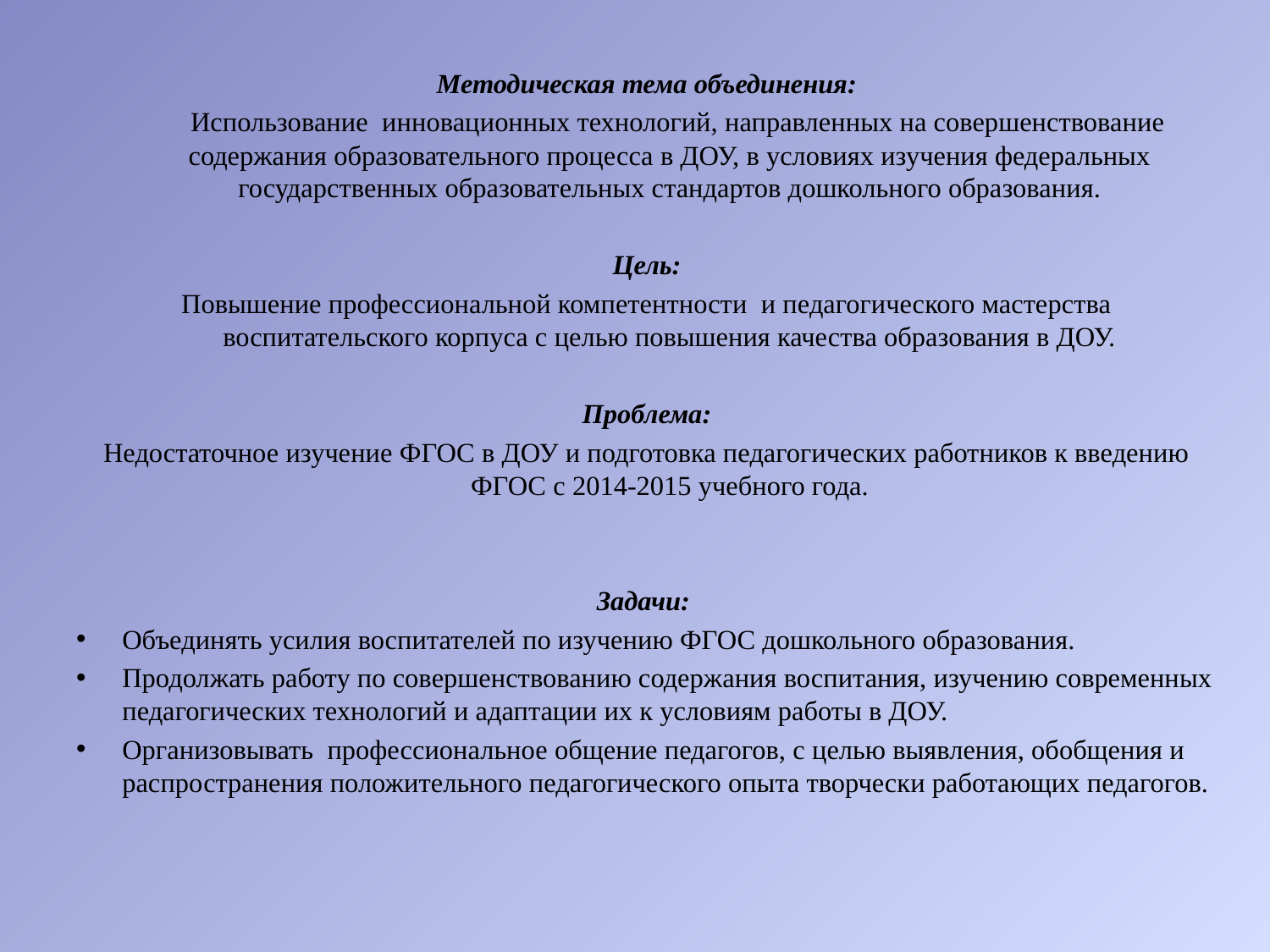

Методическая тема объединения:
         Использование  инновационных технологий, направленных на совершенствование содержания образовательного процесса в ДОУ, в условиях изучения федеральных государственных образовательных стандартов дошкольного образования.

Цель:
Повышение профессиональной компетентности  и педагогического мастерства воспитательского корпуса с целью повышения качества образования в ДОУ.

Проблема:
Недостаточное изучение ФГОС в ДОУ и подготовка педагогических работников к введению ФГОС с 2014-2015 учебного года.

Задачи:
Объединять усилия воспитателей по изучению ФГОС дошкольного образования.
Продолжать работу по совершенствованию содержания воспитания, изучению современных педагогических технологий и адаптации их к условиям работы в ДОУ.
Организовывать  профессиональное общение педагогов, с целью выявления, обобщения и распространения положительного педагогического опыта творчески работающих педагогов.